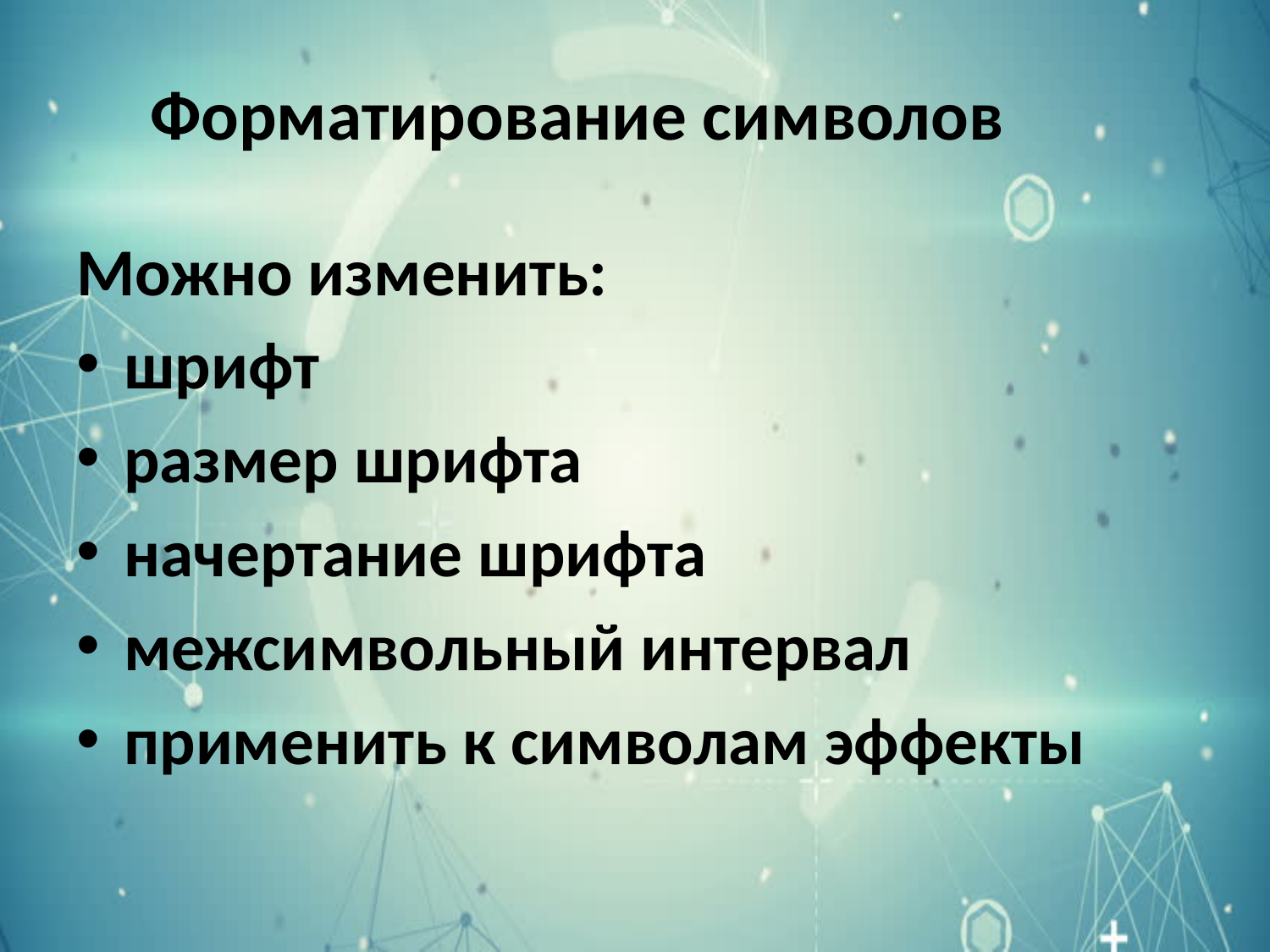

Форматирование символов
Можно изменить:
шрифт
размер шрифта
начертание шрифта
межсимвольный интервал
применить к символам эффекты